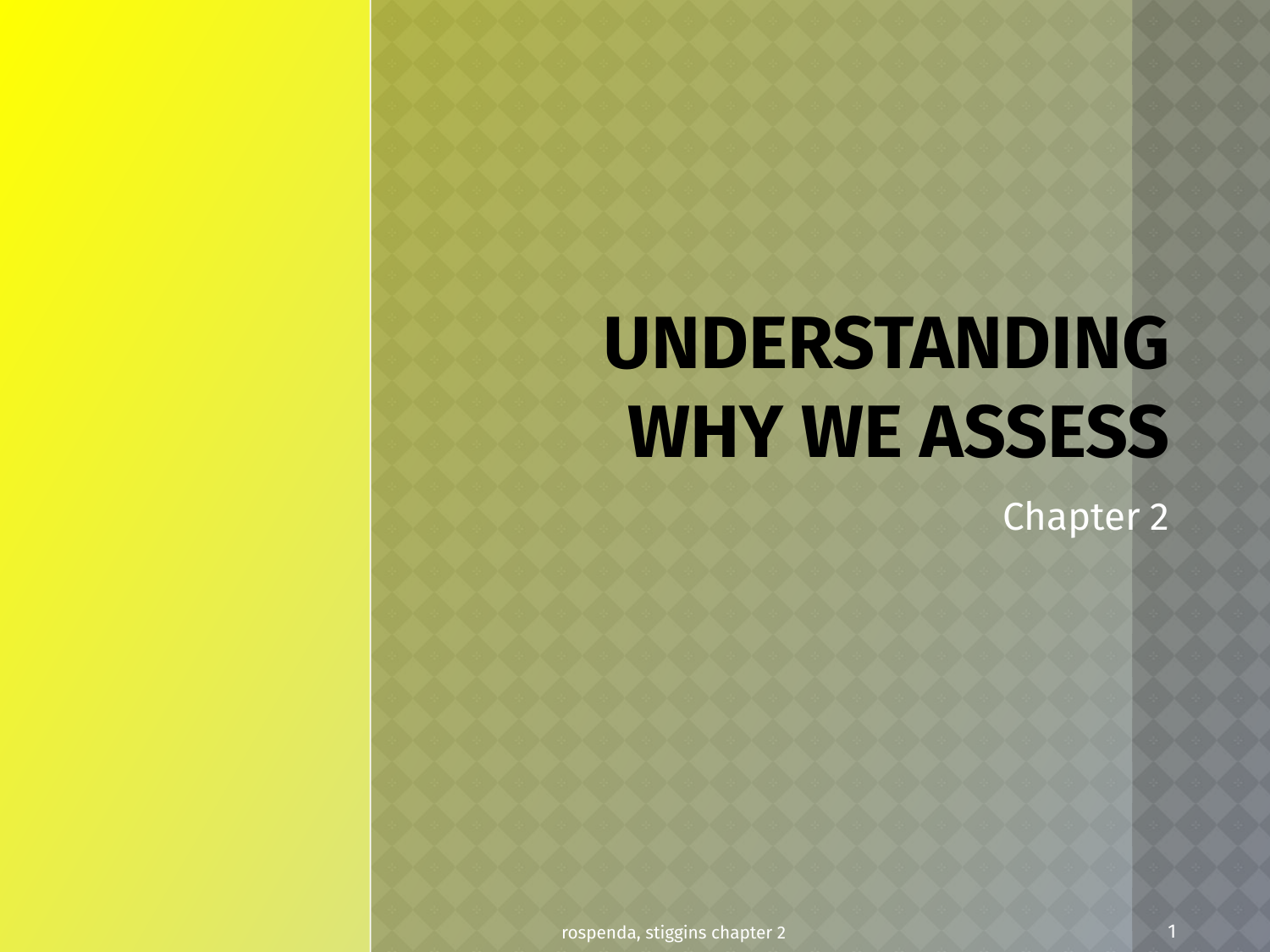

# Understanding Why We Assess
Chapter 2
1
rospenda, stiggins chapter 2